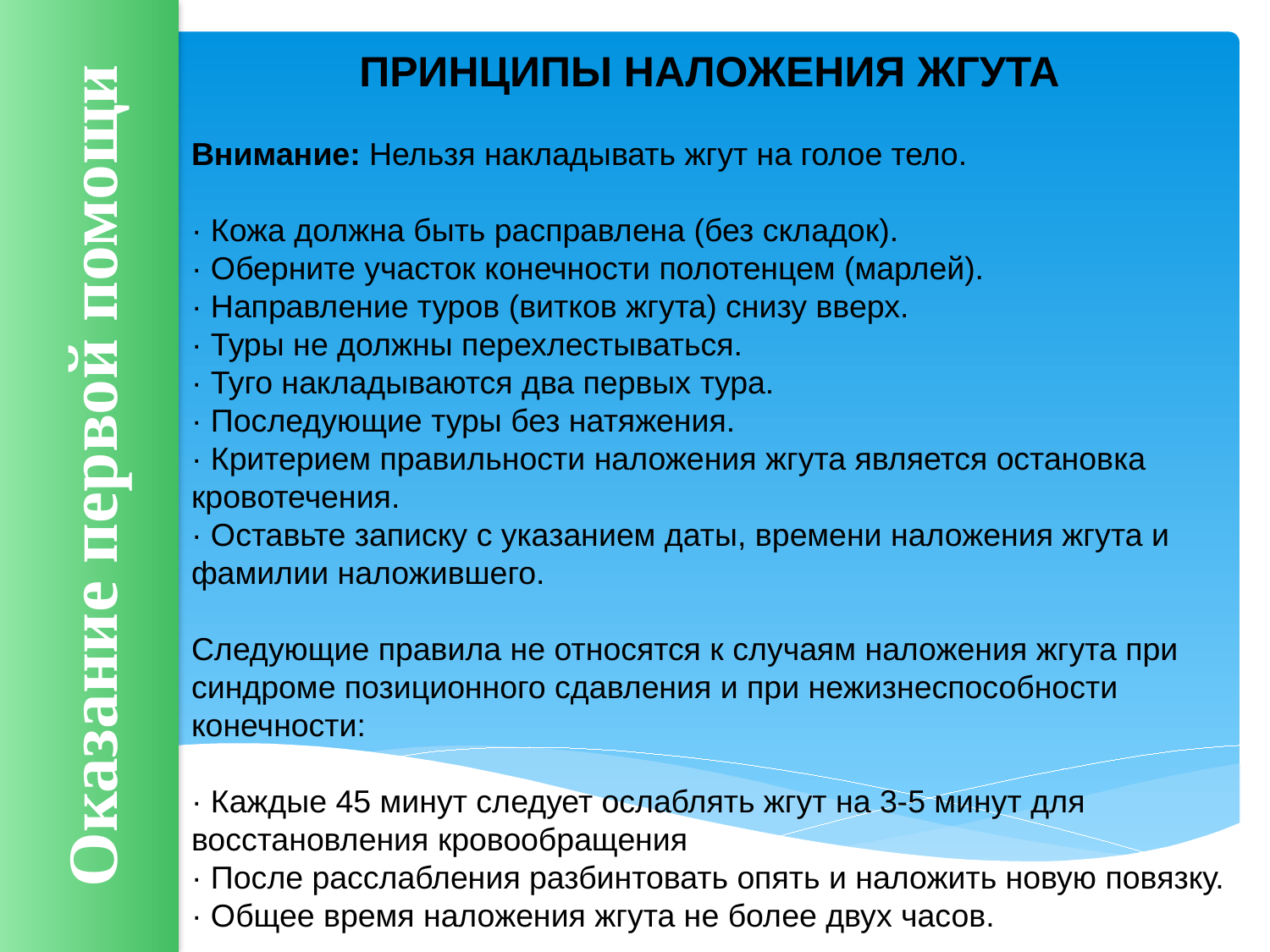

ПРИНЦИПЫ НАЛОЖЕНИЯ ЖГУТА

Внимание: Нельзя накладывать жгут на голое тело.

· Кожа должна быть расправлена (без складок).
· Оберните участок конечности полотенцем (марлей).
· Направление туров (витков жгута) снизу вверх.
· Туры не должны перехлестываться.
· Туго накладываются два первых тура.
· Последующие туры без натяжения.
· Критерием правильности наложения жгута является остановка кровотечения.
· Оставьте записку с указанием даты, времени наложения жгута и фамилии наложившего.

Следующие правила не относятся к случаям наложения жгута при синдроме позиционного сдавления и при нежизнеспособности конечности:

· Каждые 45 минут следует ослаблять жгут на 3-5 минут для восстановления кровообращения
· После расслабления разбинтовать опять и наложить новую повязку.
· Общее время наложения жгута не более двух часов.

Оказание первой помощи